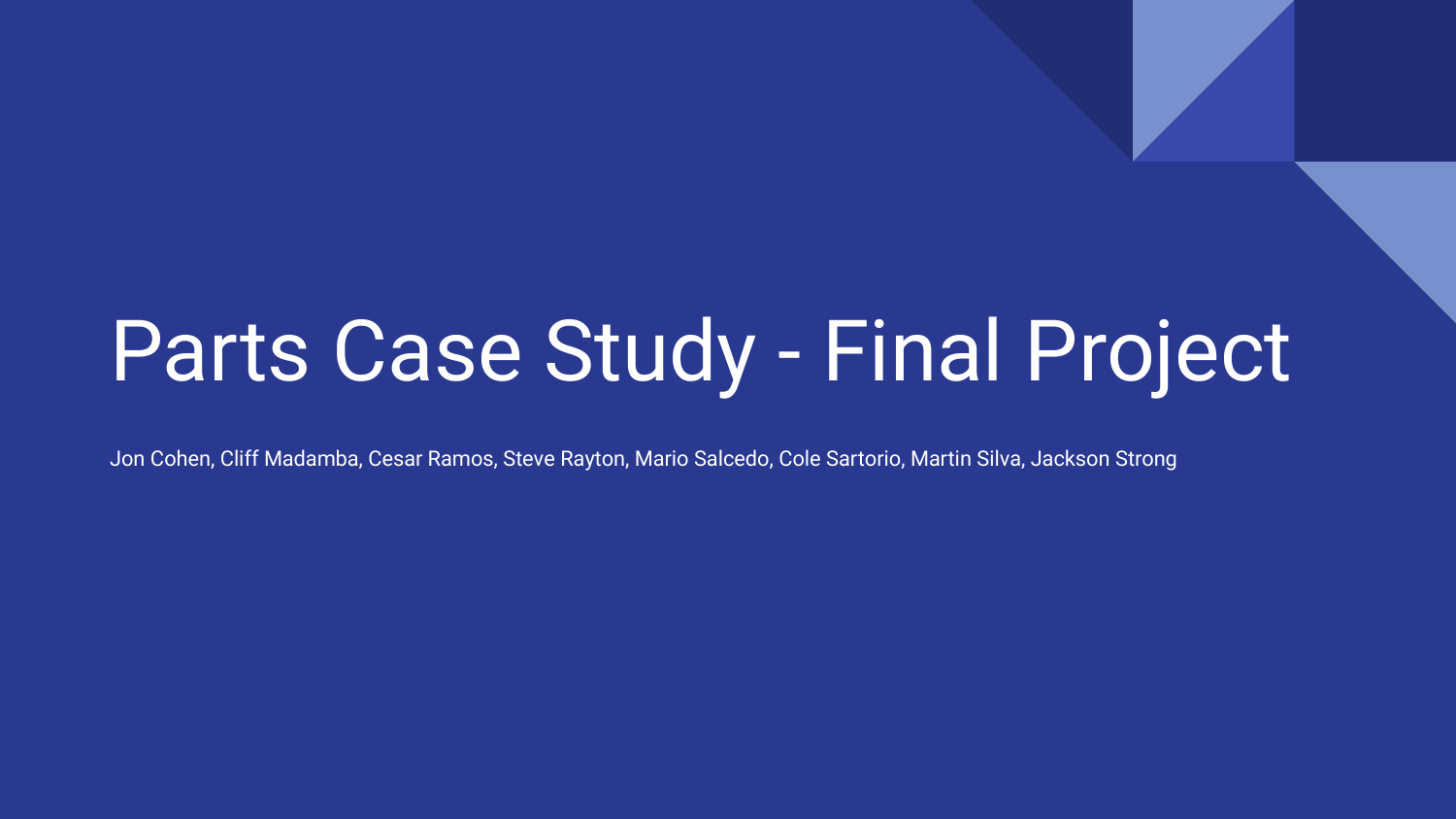

# Parts Case Study - Final Project
Jon Cohen, Cliff Madamba, Cesar Ramos, Steve Rayton, Mario Salcedo, Cole Sartorio, Martin Silva, Jackson Strong